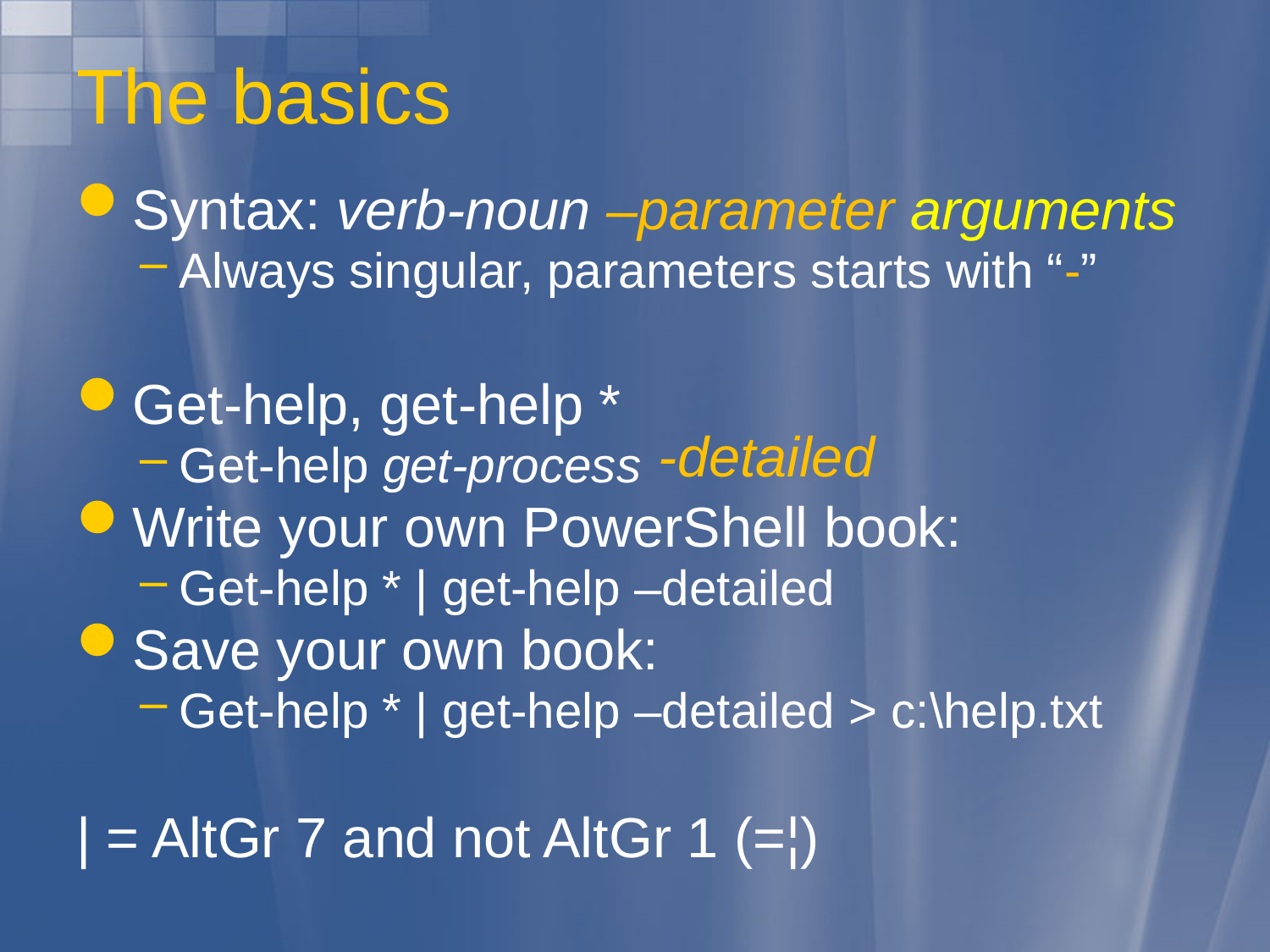

# The basics
Syntax: verb-noun –parameter arguments
Always singular, parameters starts with “-”

Get-help, get-help *
Get-help get-process
Write your own PowerShell book:
Get-help * | get-help –detailed
Save your own book:
Get-help * | get-help –detailed > c:\help.txt

| = AltGr 7 and not AltGr 1 (=¦)

-detailed